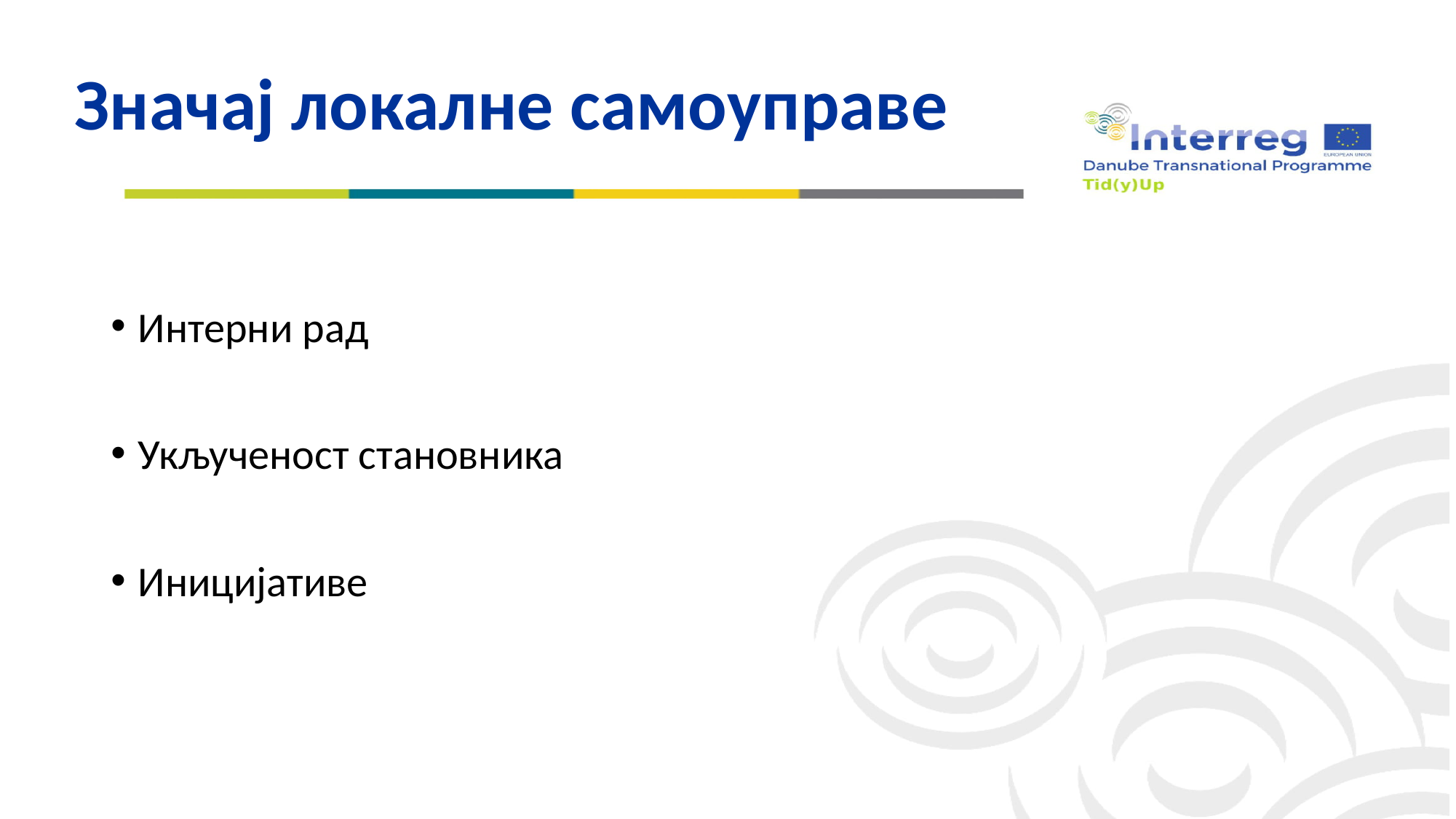

# Значај локалне самоуправе
Интерни рад
Укљученост становника
Иницијативе